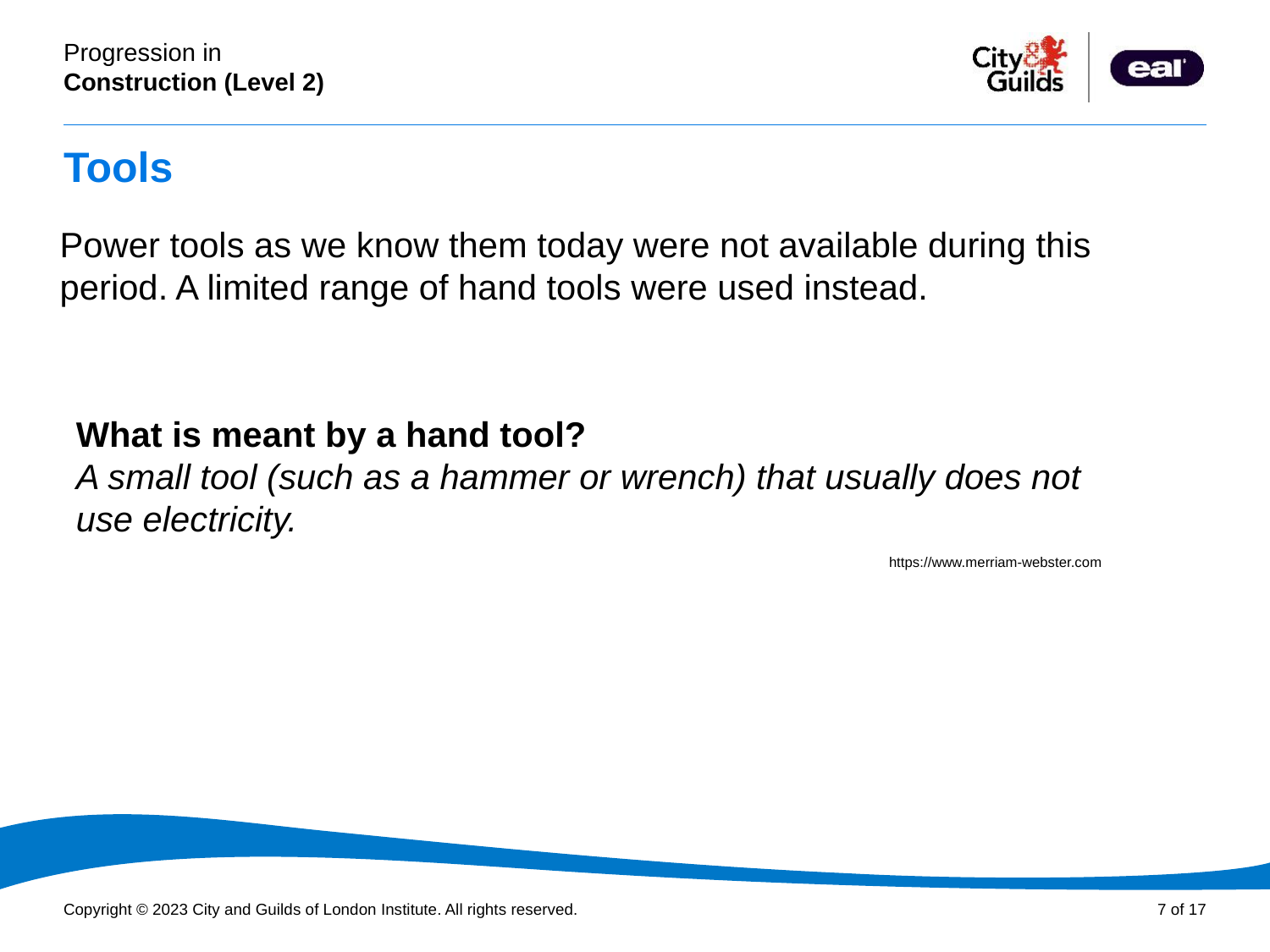

# Tools
Power tools as we know them today were not available during this period. A limited range of hand tools were used instead.
What is meant by a hand tool?
A small tool (such as a hammer or wrench) that usually does not use electricity.
https://www.merriam-webster.com